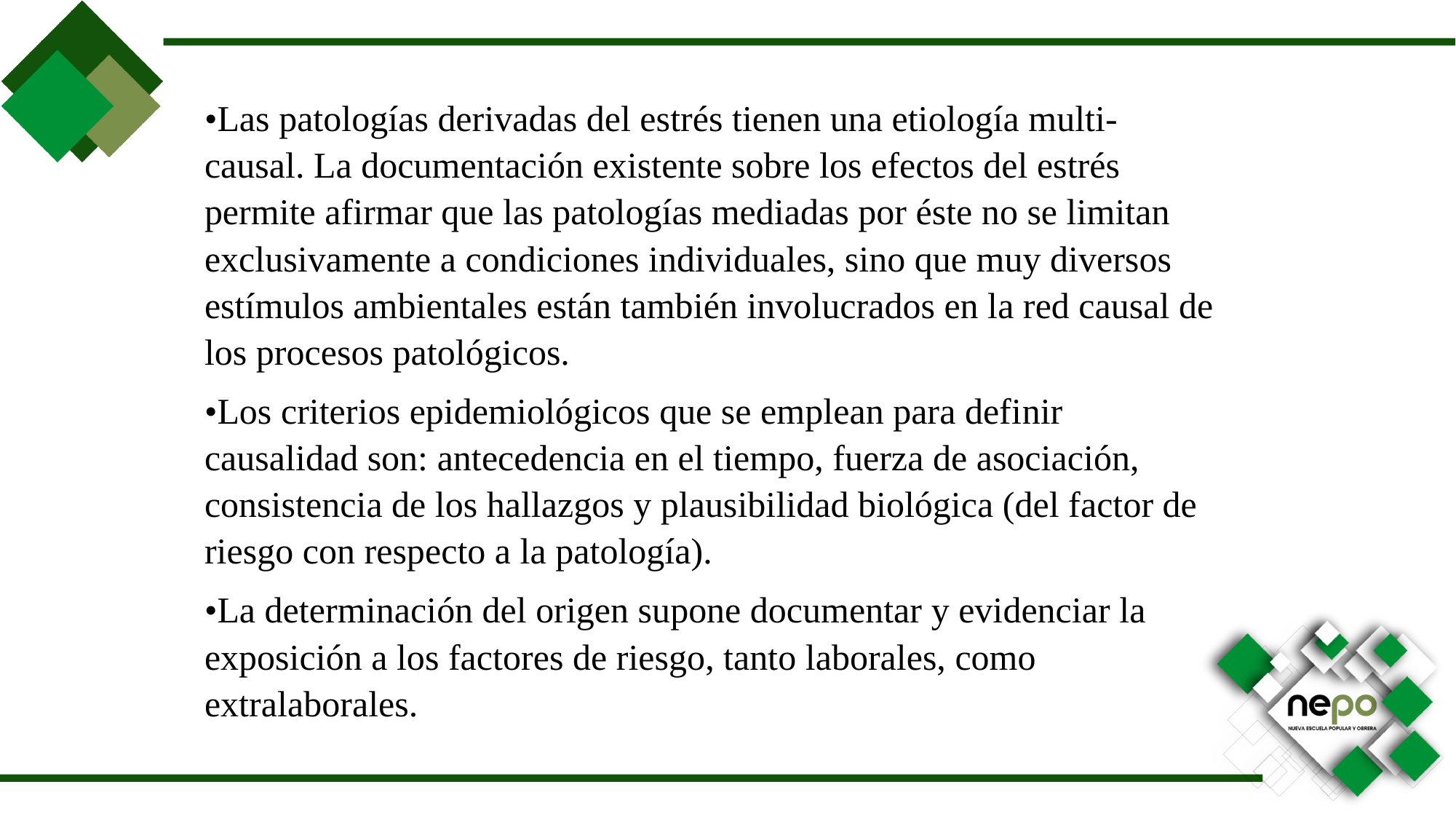

•Las patologías derivadas del estrés tienen una etiología multi-causal. La documentación existente sobre los efectos del estrés permite afirmar que las patologías mediadas por éste no se limitan exclusivamente a condiciones individuales, sino que muy diversos estímulos ambientales están también involucrados en la red causal de los procesos patológicos.
•Los criterios epidemiológicos que se emplean para defi­nir causalidad son: antecedencia en el tiempo, fuerza de asociación, consistencia de los hallazgos y plausibilidad biológica (del factor de riesgo con respecto a la patología).
•La determinación del origen supone documentar y evidenciar la exposición a los factores de riesgo, tanto laborales, como extralaborales.